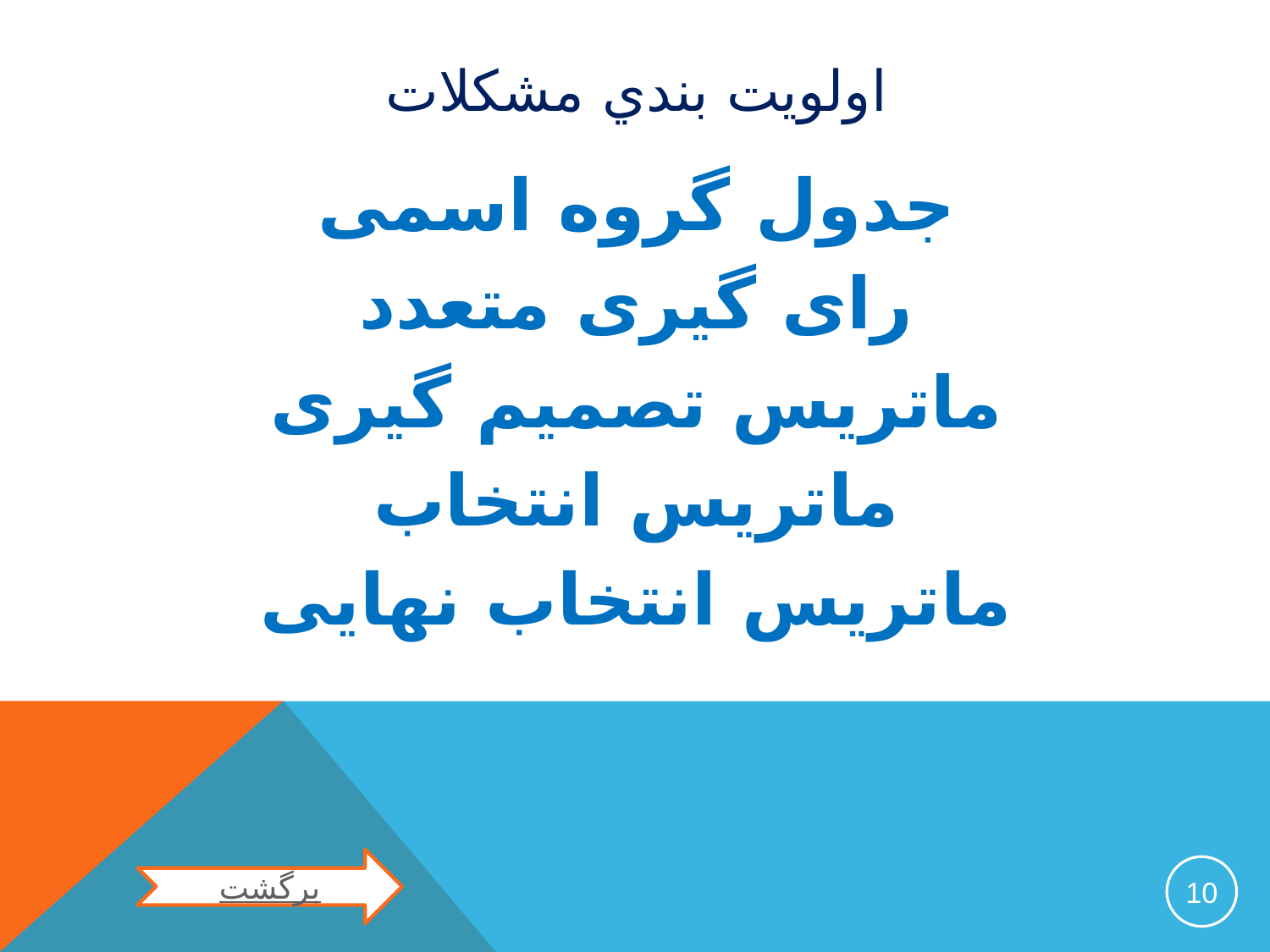

# اولويت بندي مشكلات
جدول گروه اسمی
رای گیری متعدد
ماتریس تصمیم گیری
ماتریس انتخاب
ماتریس انتخاب نهایی

برگشت
10